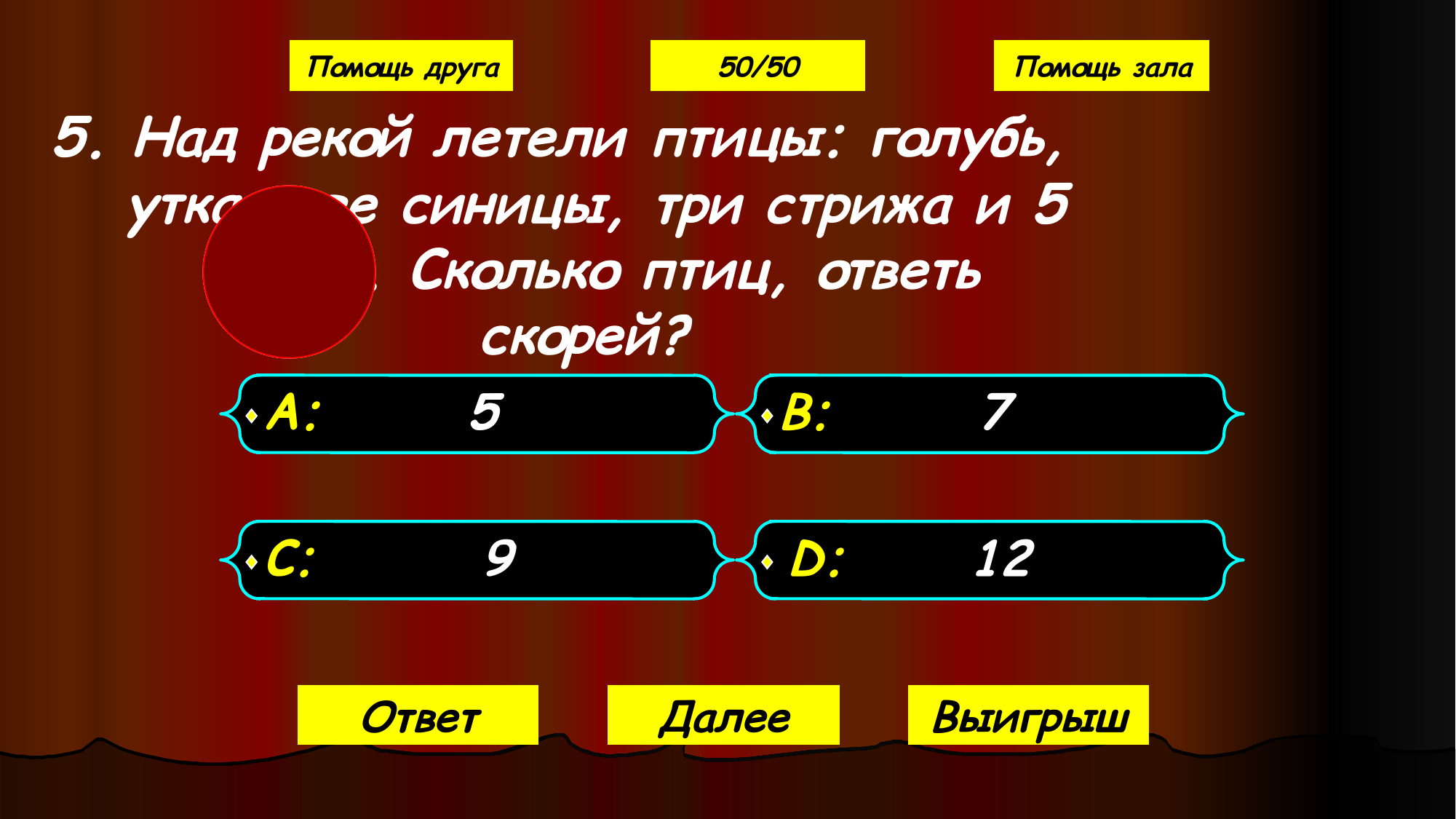

Помощь друга
50/50
Помощь зала
 5. Над рекой летели птицы: голубь, утка, две синицы, три стрижа и 5 угрей. Сколько птиц, ответь скорей?

А:       5
В:       7

С:          9

D:      12

Ответ
Далее
Выигрыш